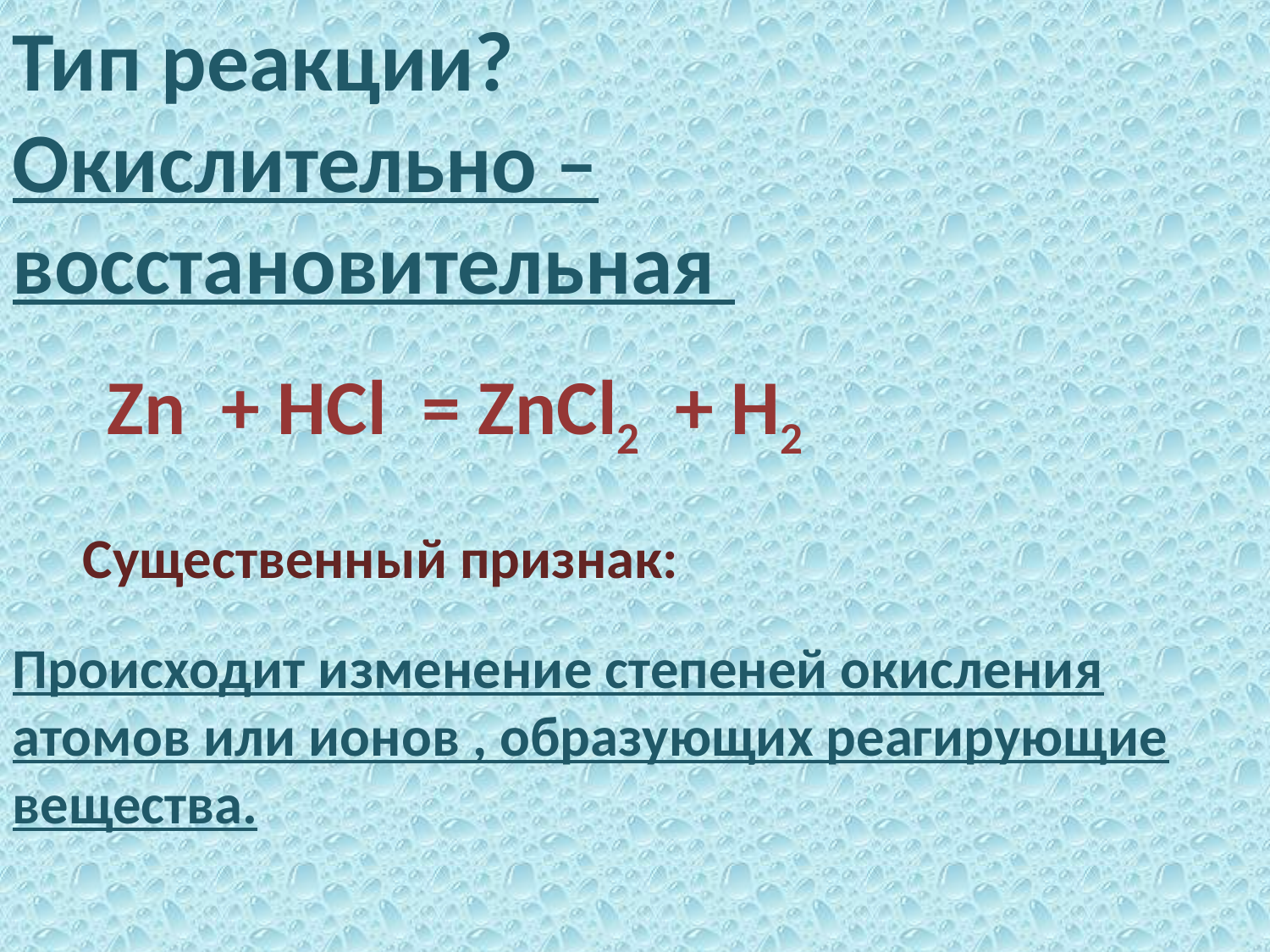

Тип реакции?    Окислительно –восстановительная
Zn  + HCl  = ZnCl2  + H2

Существенный признак:
Происходит изменение степеней окисления атомов или ионов , образующих реагирующие вещества.